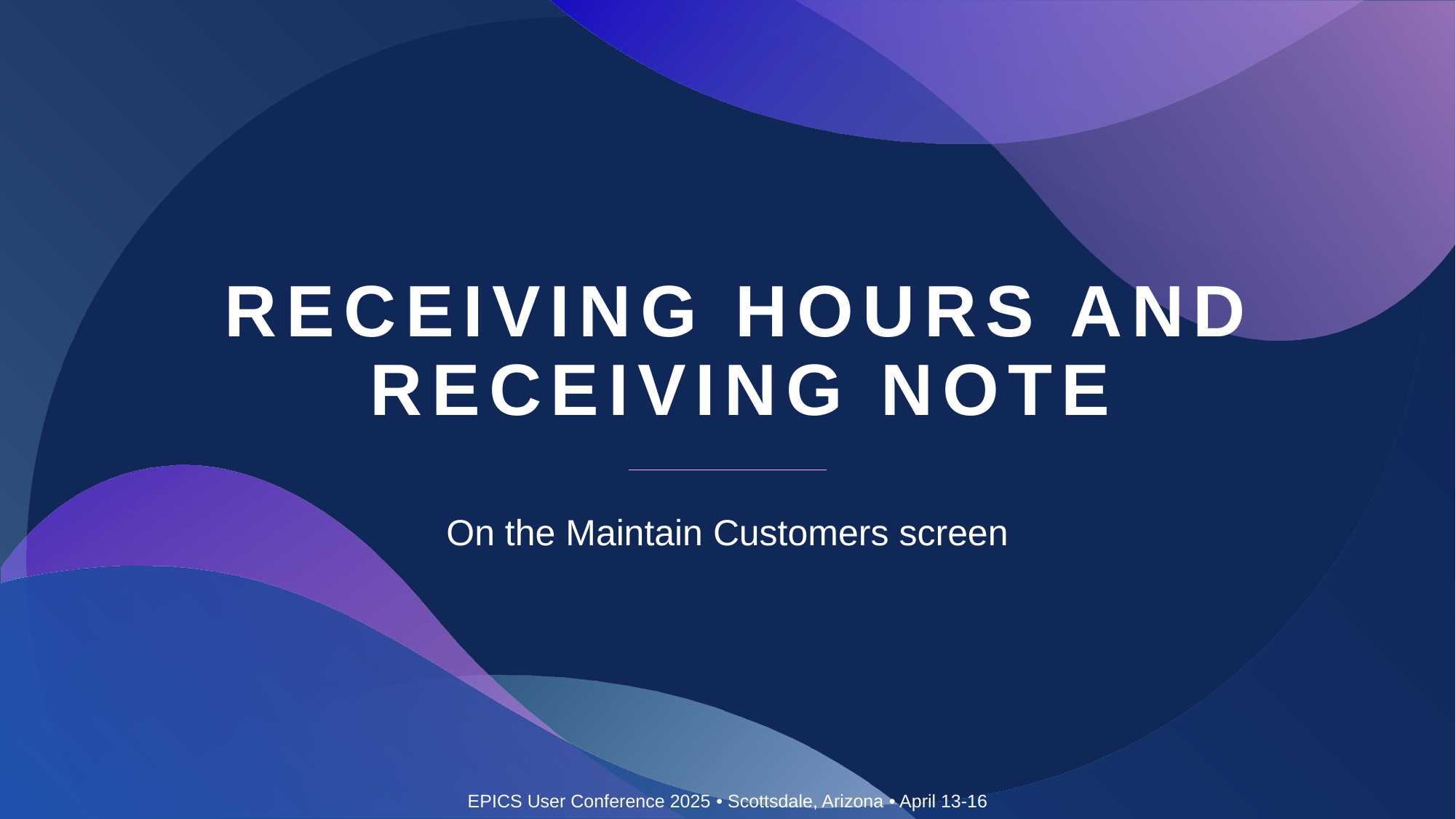

# Receiving hours and receiving note
On the Maintain Customers screen